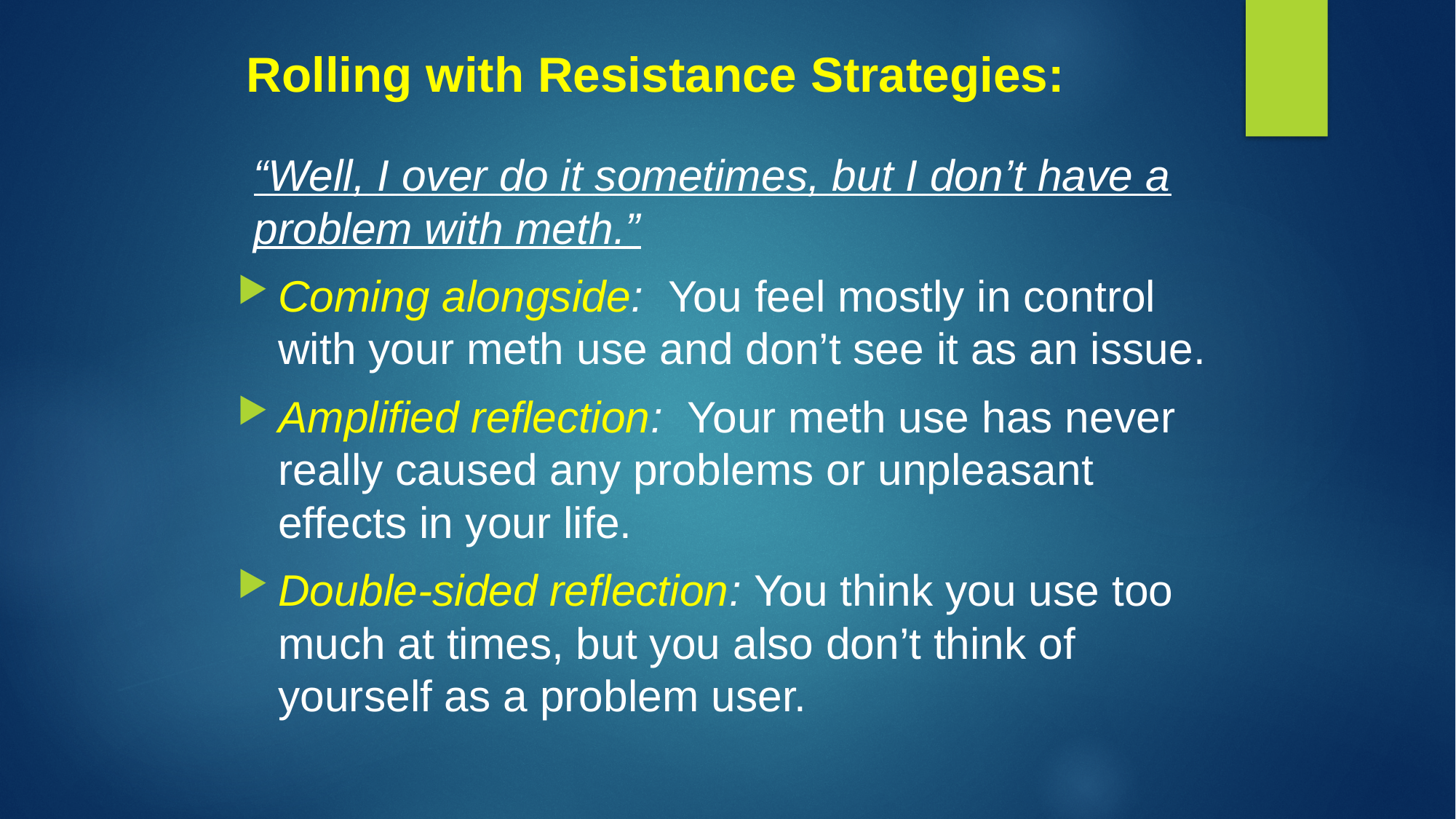

# Rolling with Resistance Strategies:
“Well, I over do it sometimes, but I don’t have a problem with meth.”
Coming alongside:  You feel mostly in control with your meth use and don’t see it as an issue.
Amplified reflection:  Your meth use has never really caused any problems or unpleasant effects in your life.
Double-sided reflection: You think you use too much at times, but you also don’t think of yourself as a problem user.